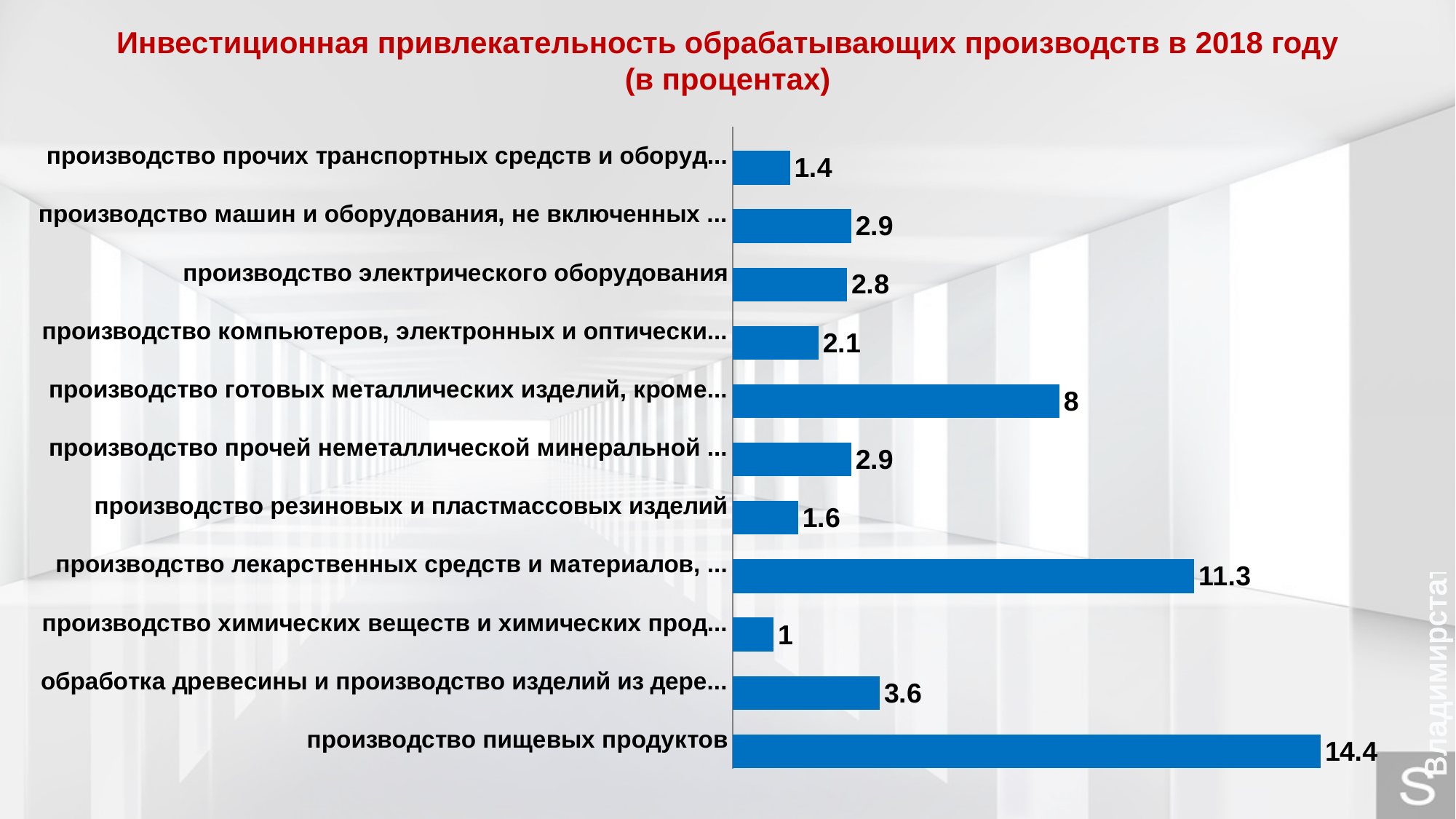

Инвестиционная привлекательность обрабатывающих производств в 2018 году
(в процентах)

[unsupported chart]

Владимирстат